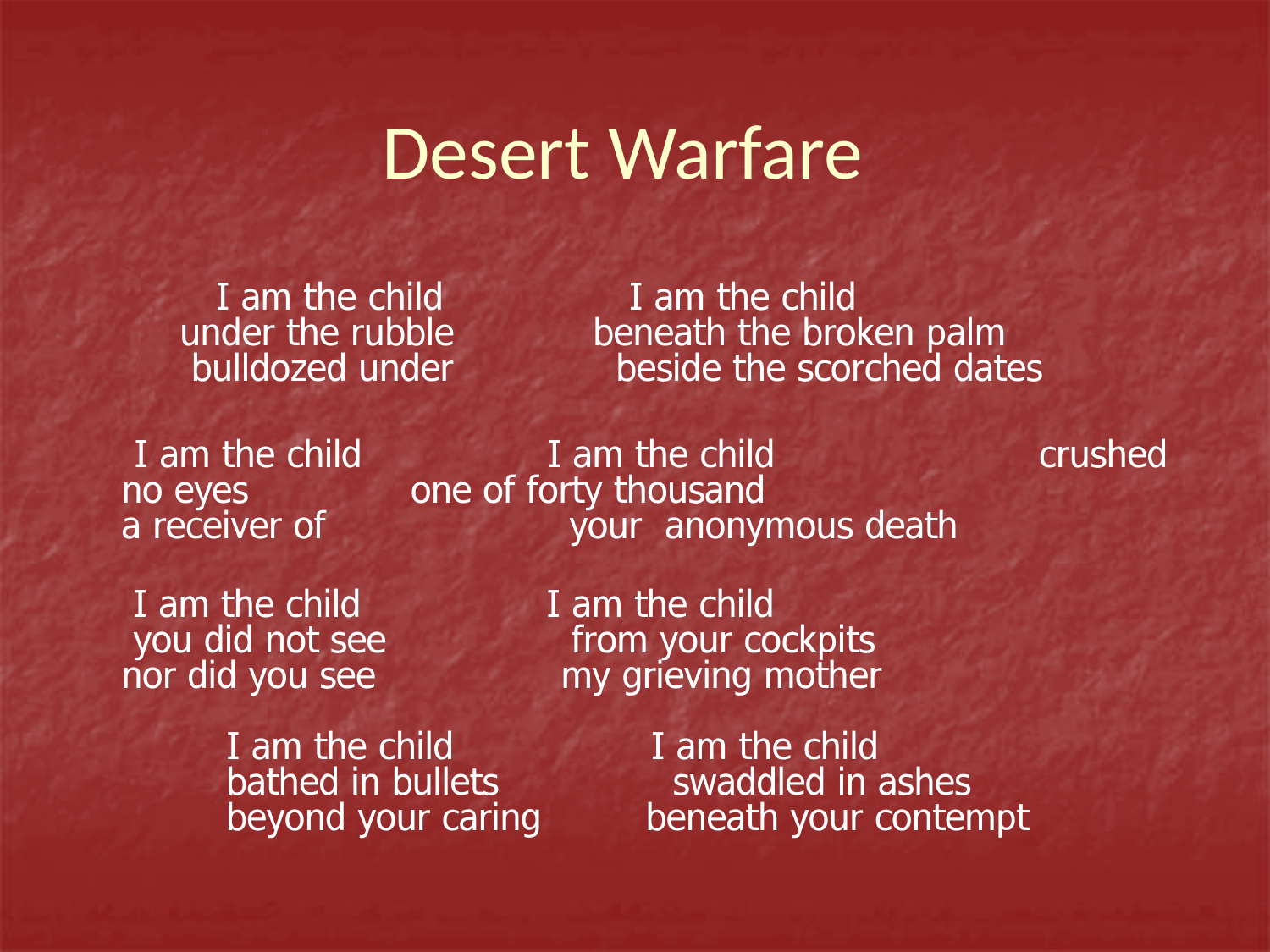

Desert Warfare
            I am the child                I am the child
     under the rubble            beneath the broken palm 	               bulldozed under              beside the scorched dates

     I am the child                I am the child 		                crushed no eyes              one of forty thousand
a receiver of                     your  anonymous death
	 I am the child                I am the child
 you did not see                from your cockpits
nor did you see                my grieving mother
         I am the child                 I am the child
         bathed in bullets               swaddled in ashes
         beyond your caring         beneath your contempt